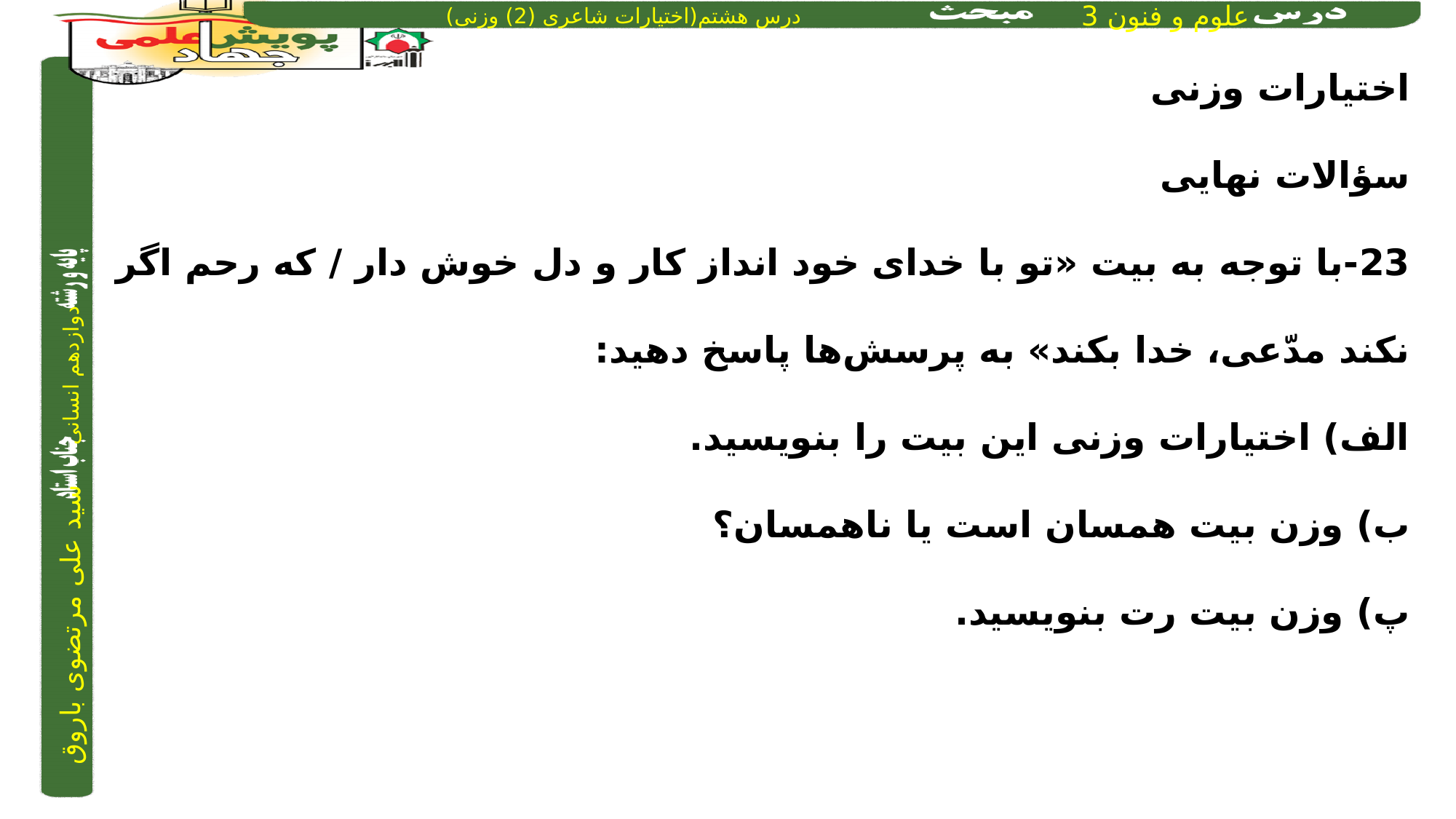

اختیارات وزنی
سؤالات نهایی
23-با توجه به بیت «تو با خدای خود انداز کار و دل خوش دار / که رحم اگر نکند مدّعی، خدا بکند» به پرسش‌ها پاسخ دهید:
الف) اختیارات وزنی این بیت را بنویسید.
ب) وزن بیت همسان است یا ناهمسان؟
پ) وزن بیت رت بنویسید.